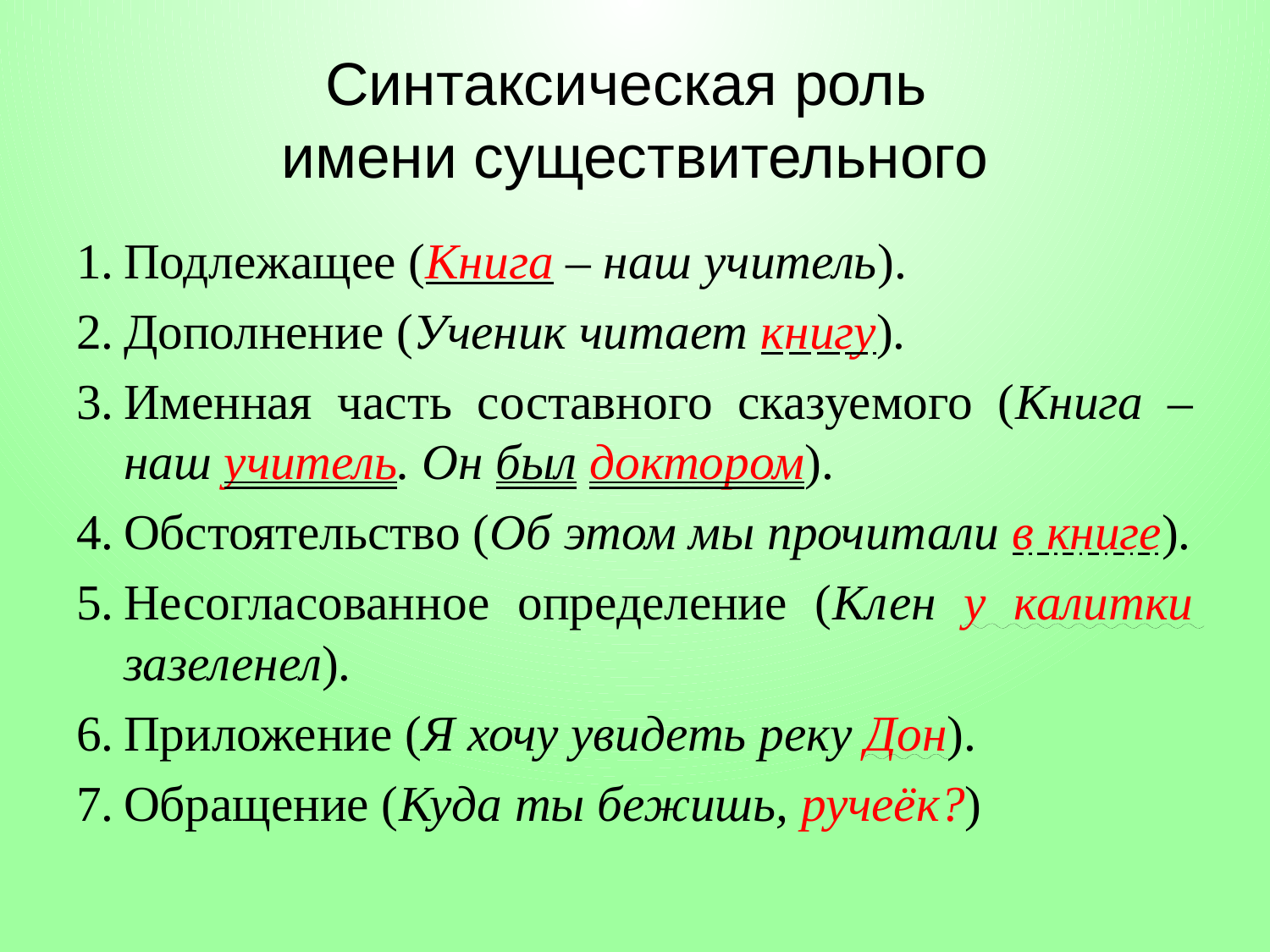

# Синтаксическая роль имени существительного
Подлежащее (Книга – наш учитель).
Дополнение (Ученик читает книгу).
Именная часть составного сказуемого (Книга – наш учитель. Он был доктором).
Обстоятельство (Об этом мы прочитали в книге).
Несогласованное определение (Клен у калитки зазеленел).
Приложение (Я хочу увидеть реку Дон).
Обращение (Куда ты бежишь, ручеёк?)